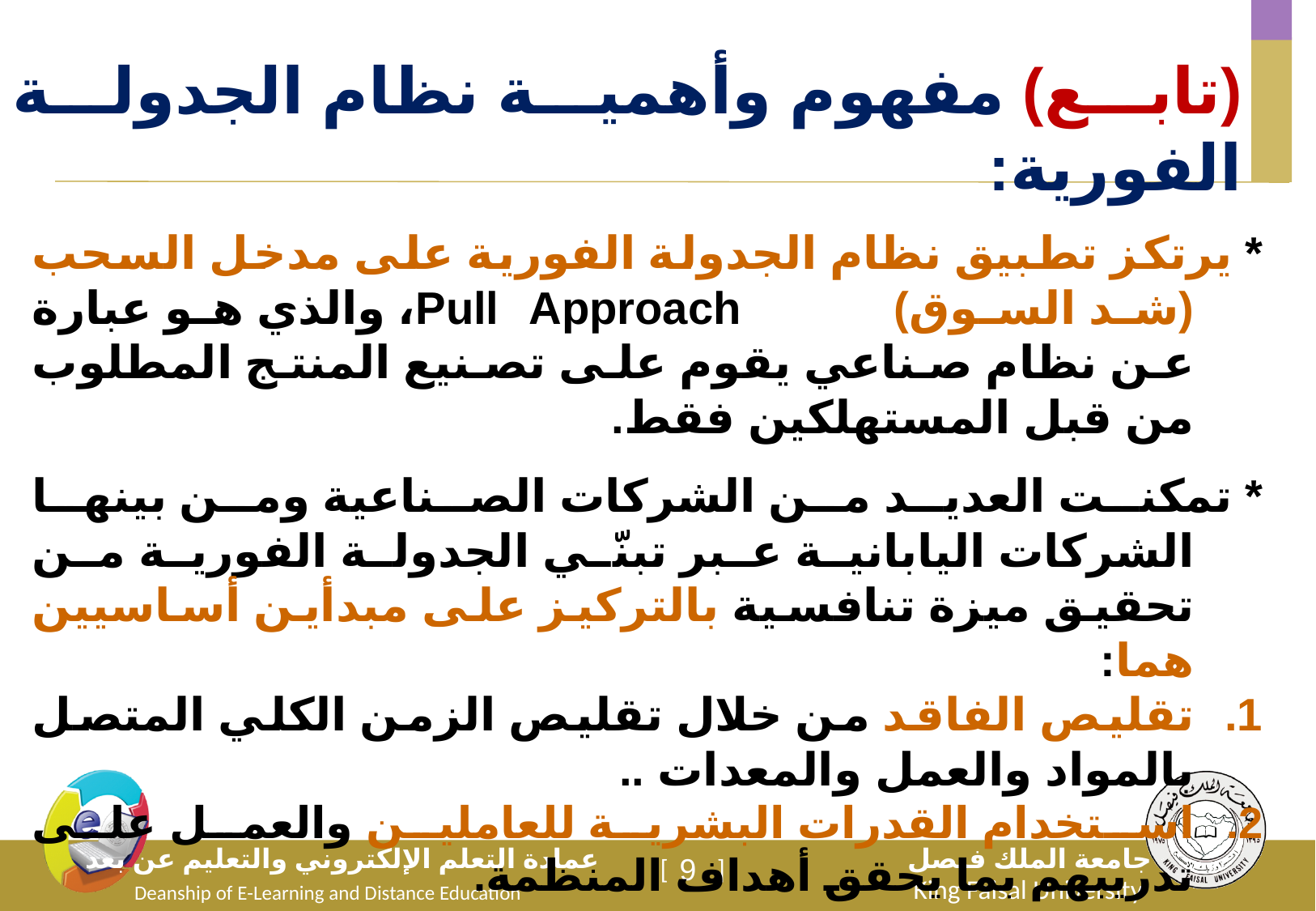

(تابع) مفهوم وأهمية نظام الجدولة الفورية:
* يرتكز تطبيق نظام الجدولة الفورية على مدخل السحب (شد السوق)            Pull Approach، والذي هو عبارة عن نظام صناعي يقوم على تصنيع المنتج المطلوب من قبل المستهلكين فقط.

* تمكنت العديد من الشركات الصناعية ومن بينها الشركات اليابانية عبر تبنّي الجدولة الفورية من تحقيق ميزة تنافسية بالتركيز على مبدأين أساسيين هما:
تقليص الفاقد من خلال تقليص الزمن الكلي المتصل بالمواد والعمل والمعدات ..
استخدام القدرات البشرية للعاملين والعمل على تدريبهم بما يحقق أهداف المنظمة.

* تعتبر الاستجابة السريعة لاحتياجات المستهلك مفتاح الميزة التنافسية للمنظمة، والتي تأتي من خلال تقليص زمن التصنيع الكلي بالتركيز على استخدام الجدولة الفورية.